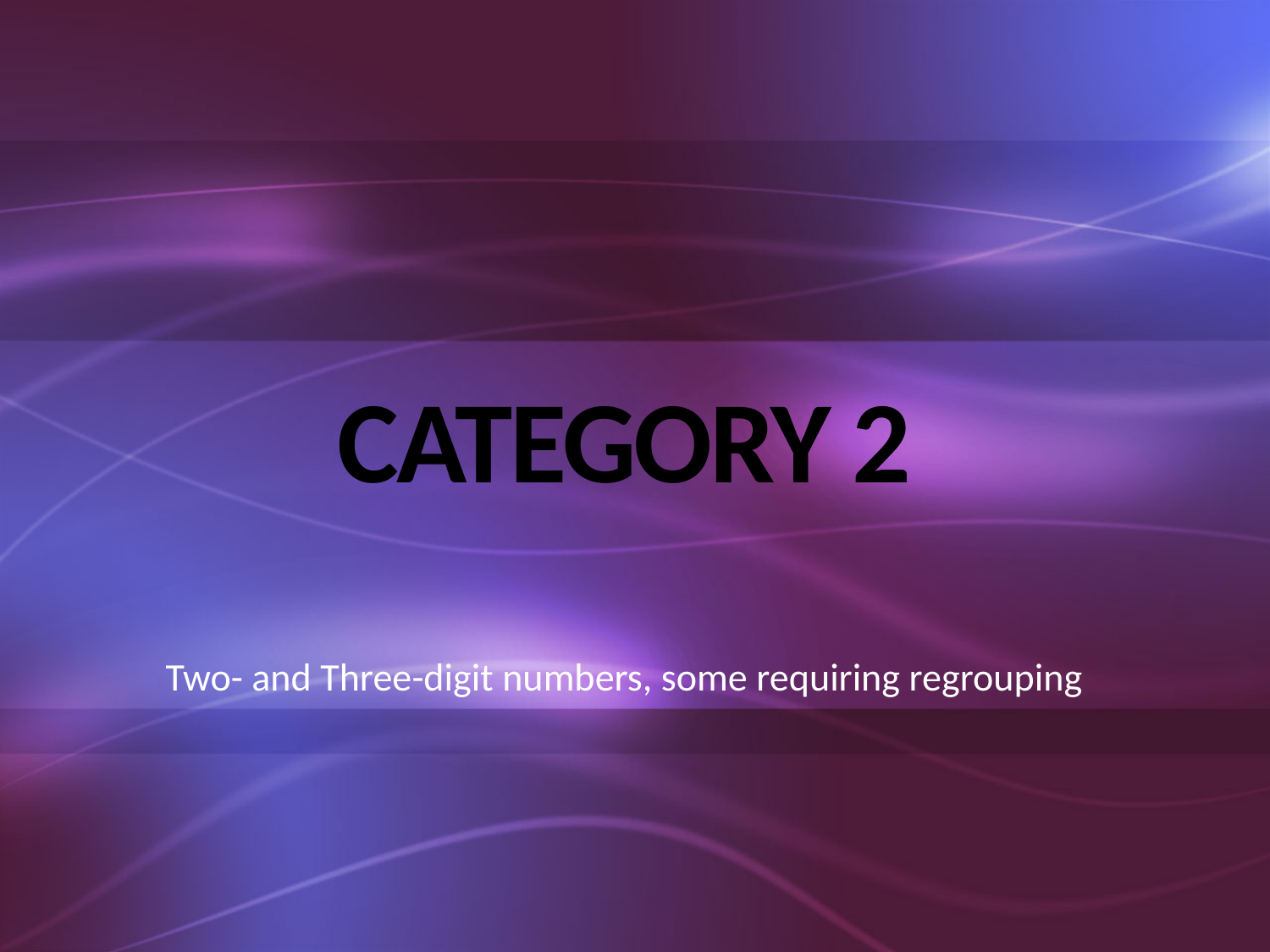

# Category 2
Two- and Three-digit numbers, some requiring regrouping